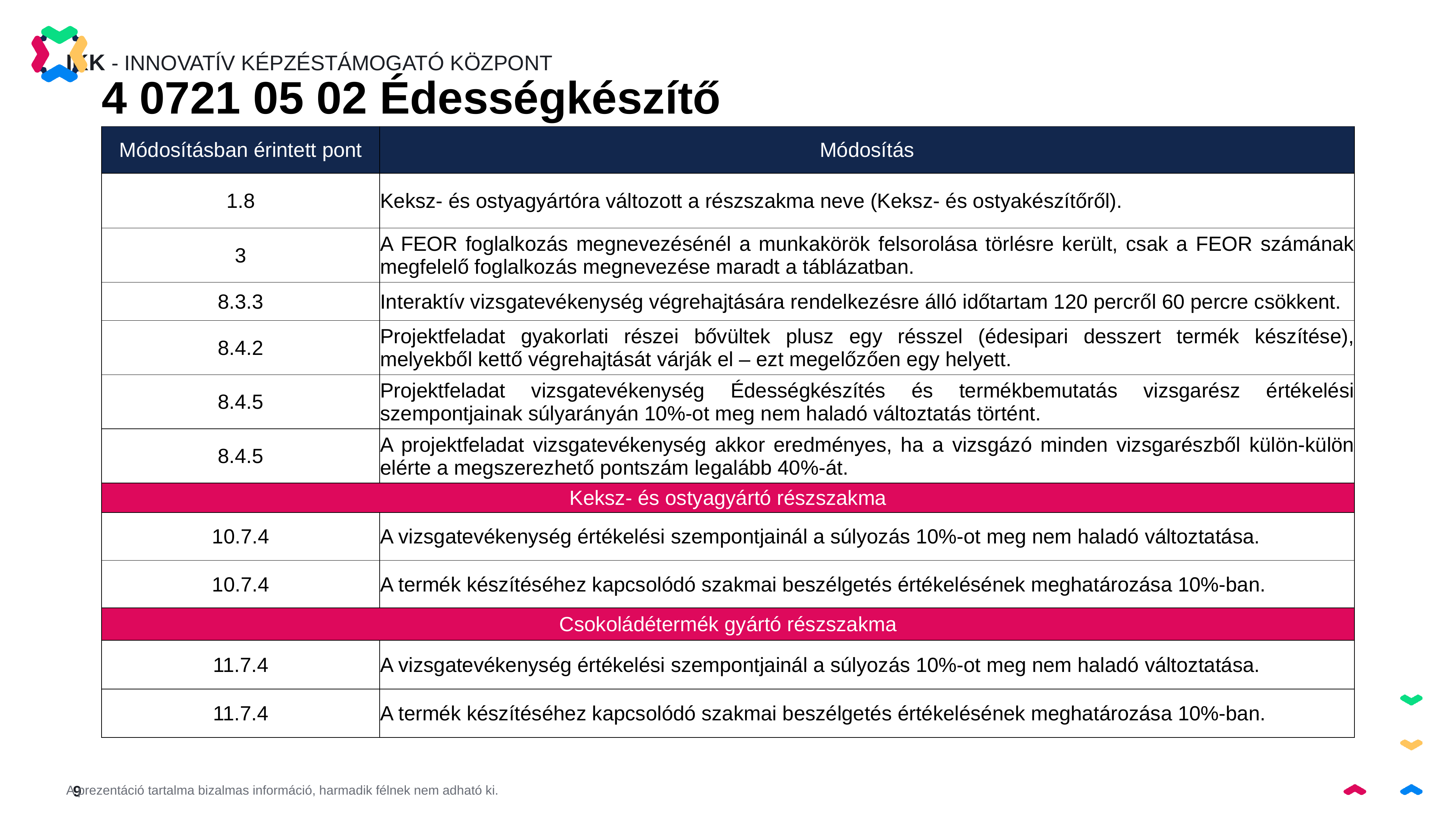

4 0721 05 02 Édességkészítő
| Módosításban érintett pont | Módosítás |
| --- | --- |
| 1.8 | Keksz- és ostyagyártóra változott a részszakma neve (Keksz- és ostyakészítőről). |
| 3 | A FEOR foglalkozás megnevezésénél a munkakörök felsorolása törlésre került, csak a FEOR számának megfelelő foglalkozás megnevezése maradt a táblázatban. |
| 8.3.3 | Interaktív vizsgatevékenység végrehajtására rendelkezésre álló időtartam 120 percről 60 percre csökkent. |
| 8.4.2 | Projektfeladat gyakorlati részei bővültek plusz egy résszel (édesipari desszert termék készítése), melyekből kettő végrehajtását várják el – ezt megelőzően egy helyett. |
| 8.4.5 | Projektfeladat vizsgatevékenység Édességkészítés és termékbemutatás vizsgarész értékelési szempontjainak súlyarányán 10%-ot meg nem haladó változtatás történt. |
| 8.4.5 | A projektfeladat vizsgatevékenység akkor eredményes, ha a vizsgázó minden vizsgarészből külön-külön elérte a megszerezhető pontszám legalább 40%-át. |
| Keksz- és ostyagyártó részszakma |  |
| 10.7.4 | A vizsgatevékenység értékelési szempontjainál a súlyozás 10%-ot meg nem haladó változtatása. |
| 10.7.4 | ­A termék készítéséhez kapcsolódó szakmai beszélgetés értékelésének meghatározása 10%-ban. |
| Csokoládétermék gyártó részszakma |  |
| 11.7.4 | A vizsgatevékenység értékelési szempontjainál a súlyozás 10%-ot meg nem haladó változtatása. |
| 11.7.4 | A termék készítéséhez kapcsolódó szakmai beszélgetés értékelésének meghatározása 10%-ban. |